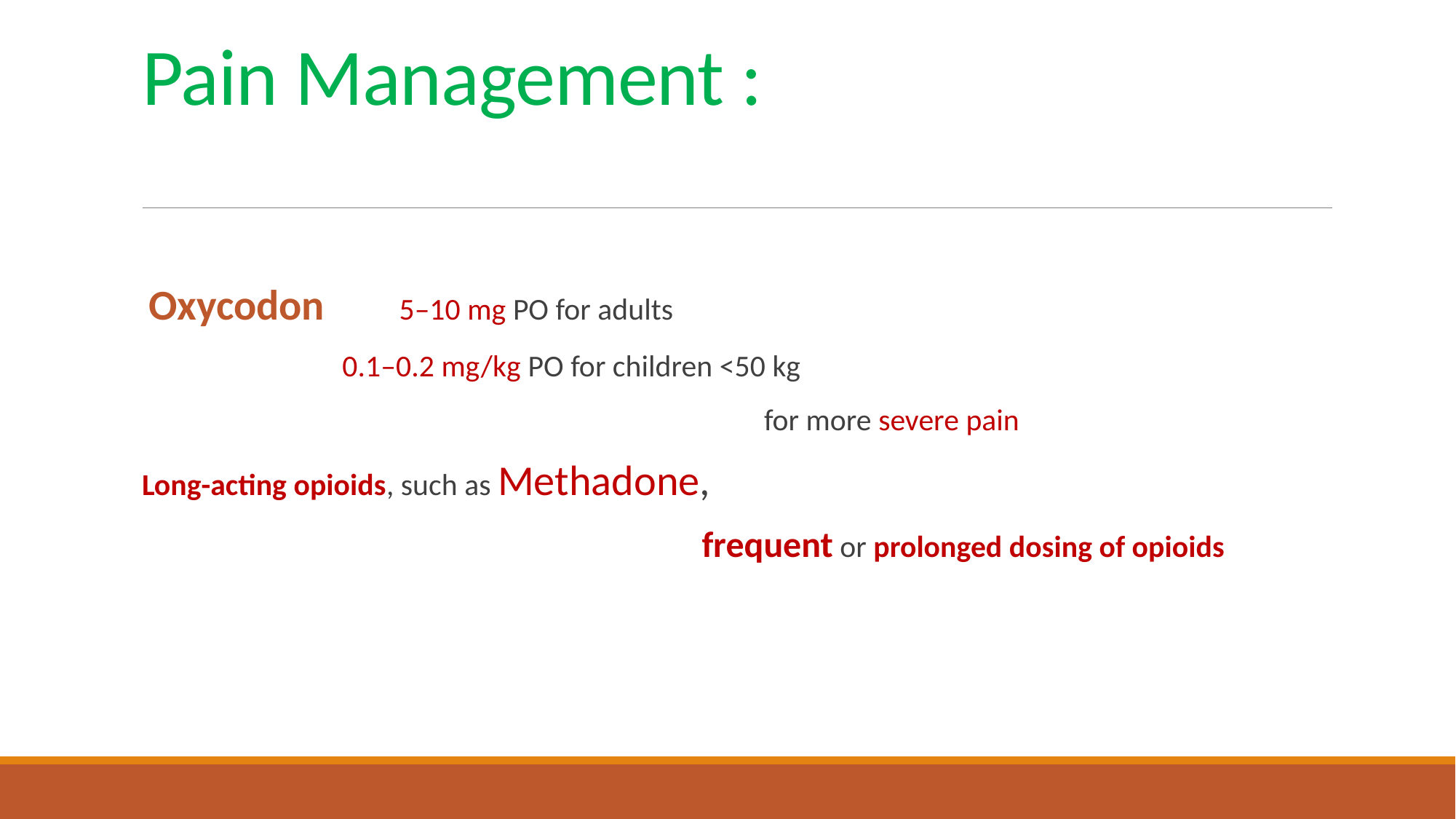

# Pain Management :

 Oxycodon          5–10 mg PO for adults
                             0.1–0.2 mg/kg PO for children <50 kg
                                                                                          for more severe pain
Long-acting opioids, such as Methadone,
                                                                                 frequent or prolonged dosing of opioids